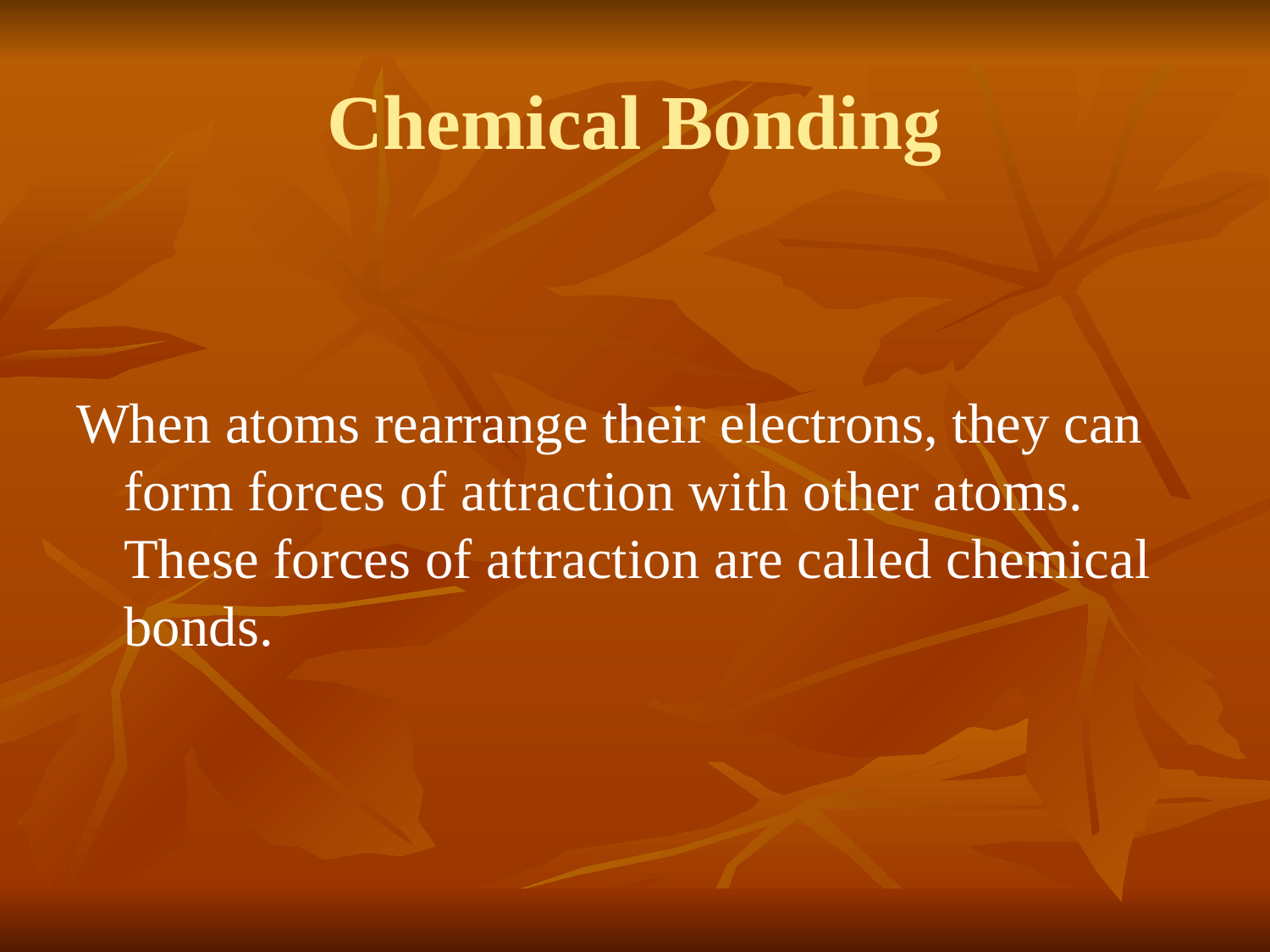

# Chemical Bonding

When atoms rearrange their electrons, they can form forces of attraction with other atoms.  These forces of attraction are called chemical bonds.